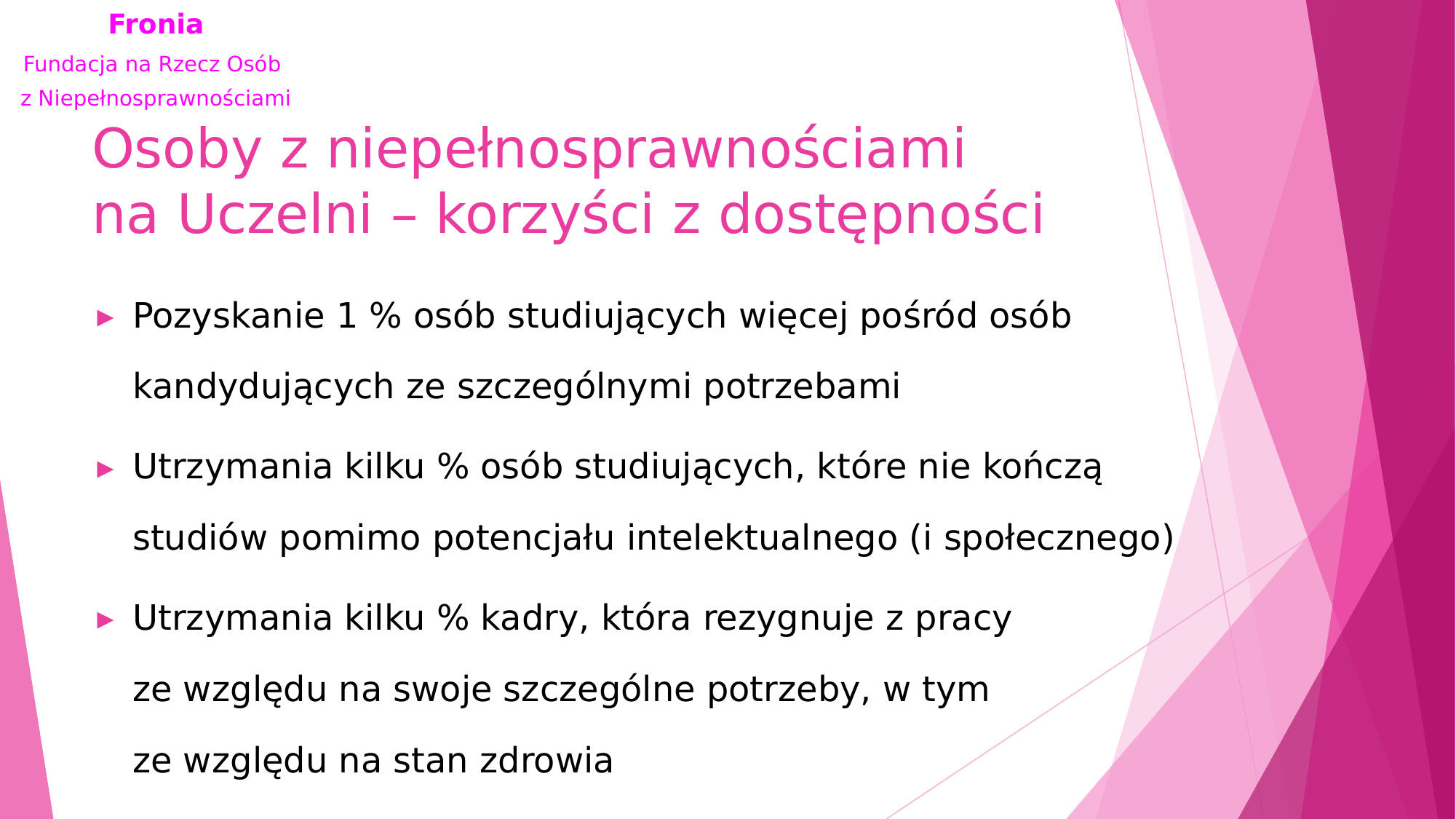

# Osoby z niepełnosprawnościami na Uczelni – korzyści z dostępności
Pozyskanie 1 % osób studiujących więcej pośród osób kandydujących ze szczególnymi potrzebami
Utrzymania kilku % osób studiujących, które nie kończą studiów pomimo potencjału intelektualnego (i społecznego)
Utrzymania kilku % kadry, która rezygnuje z pracy ze względu na swoje szczególne potrzeby, w tym ze względu na stan zdrowia